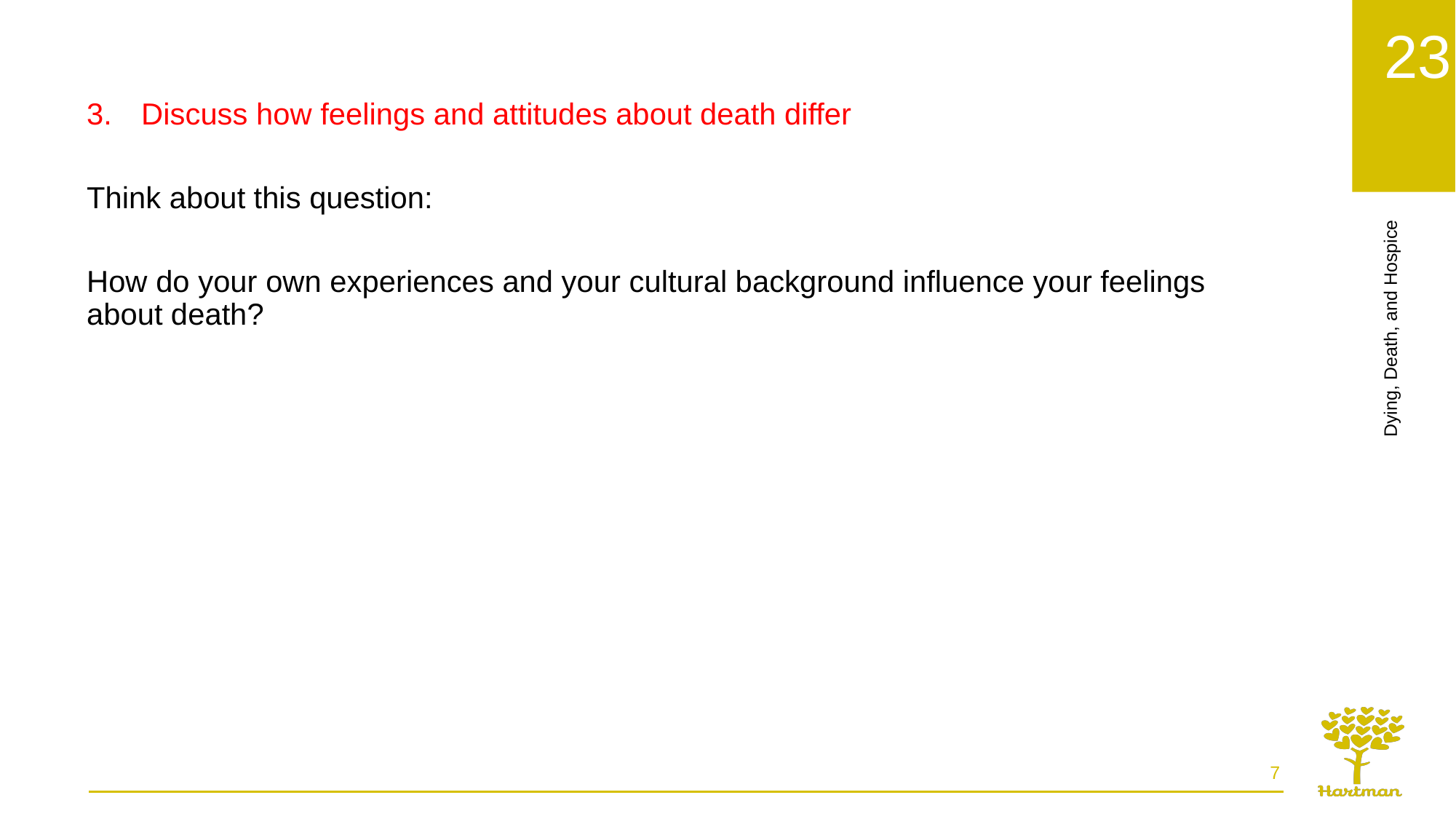

Discuss how feelings and attitudes about death differ

Think about this question:

How do your own experiences and your cultural background influence your feelings about death?

7